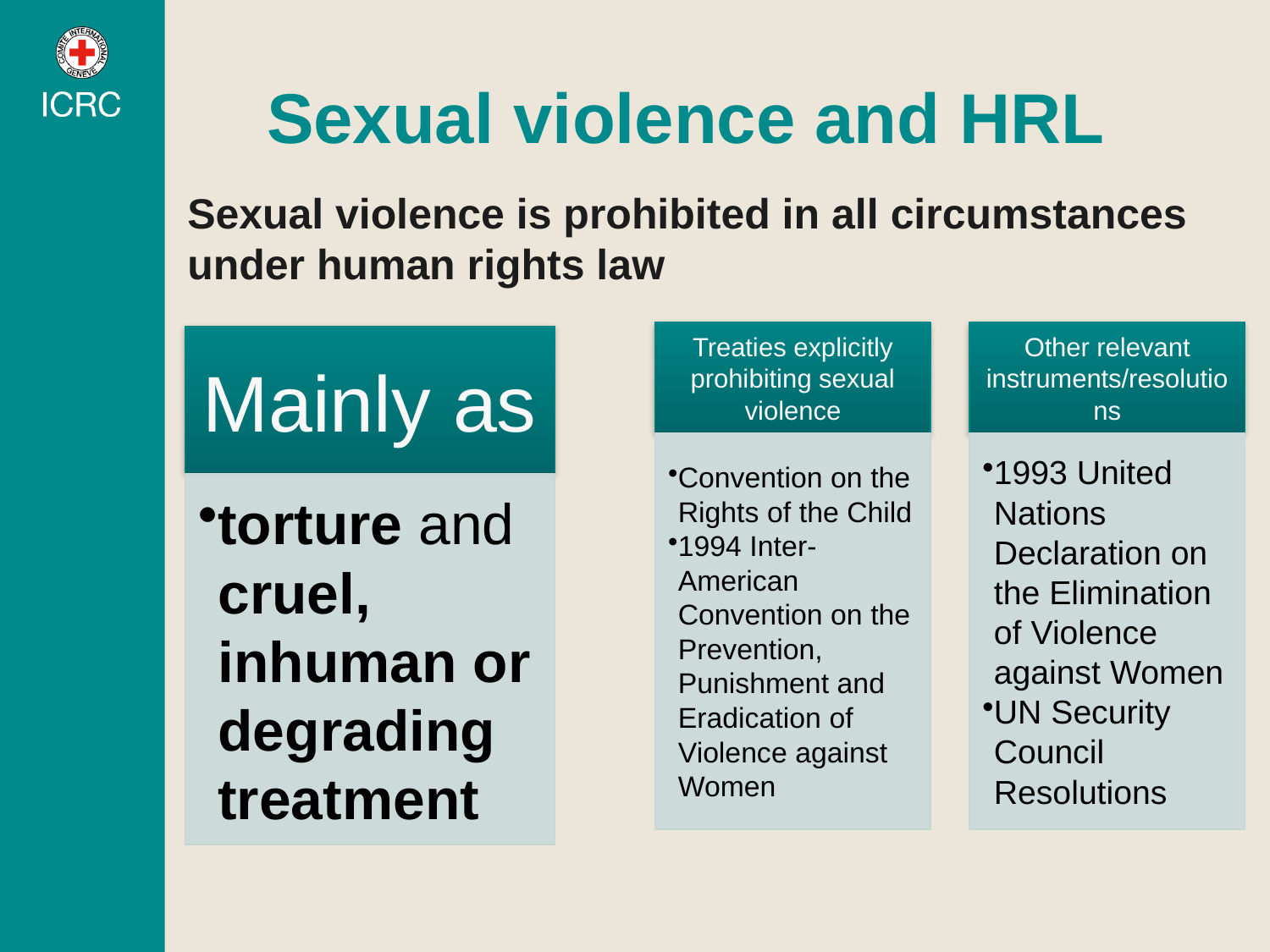

# Sexual violence and HRL
Sexual violence is prohibited in all circumstances under human rights law
Treaties explicitly prohibiting sexual violence
1994 Inter-American Convention on the Prevention, Punishment and Eradication of Violence against Women
1993 United Nations Declaration on the Elimination of Violence against Women
UN Security Council Resolutions
Convention on the Rights of the Child
Other relevant instruments/resolutions
Mainly as
torture and cruel, inhuman or degrading  treatment